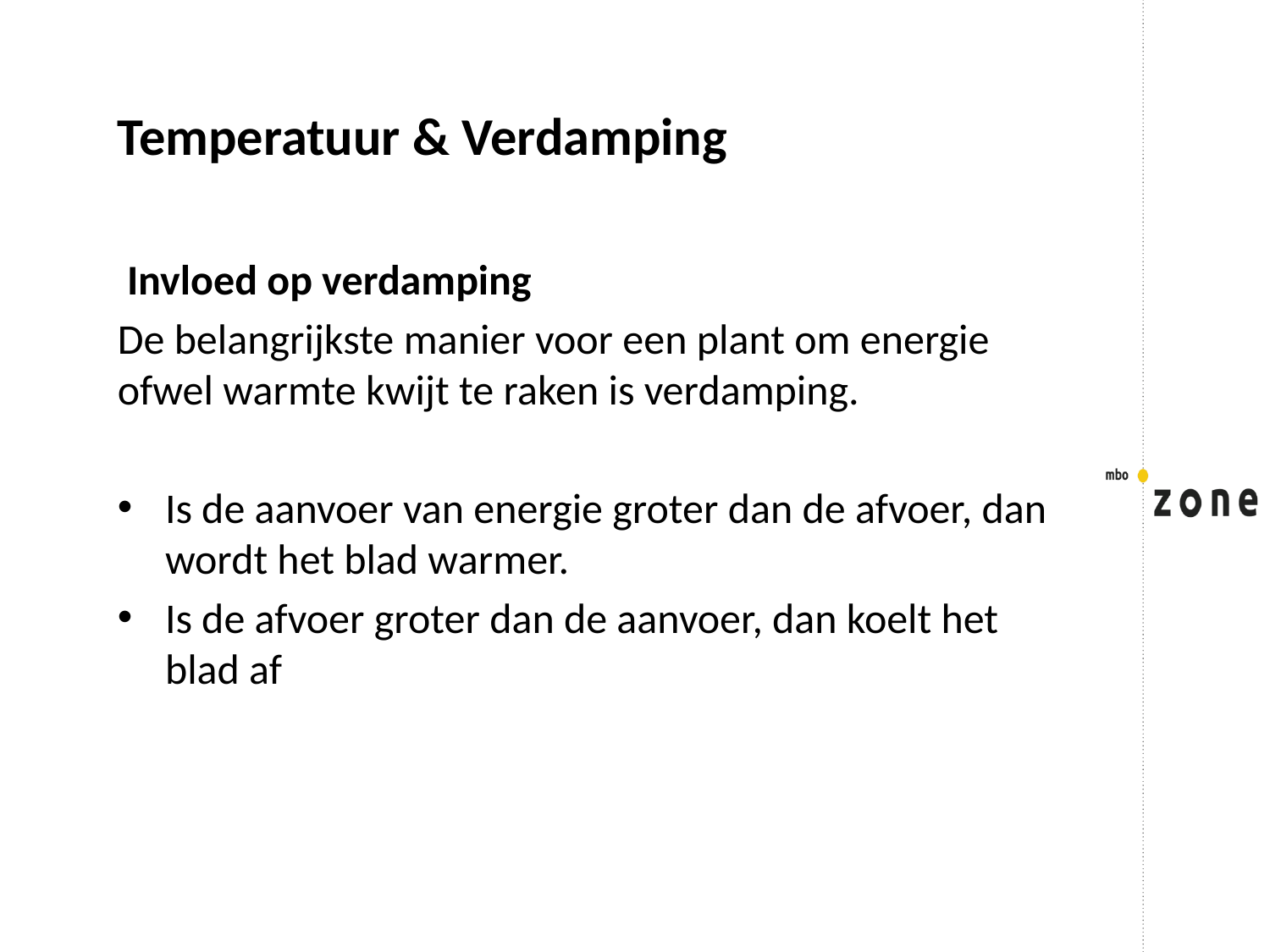

Temperatuur & Verdamping
 Invloed op verdamping
De belangrijkste manier voor een plant om energie ofwel warmte kwijt te raken is verdamping.

Is de aanvoer van energie groter dan de afvoer, dan wordt het blad warmer.
Is de afvoer groter dan de aanvoer, dan koelt het blad af